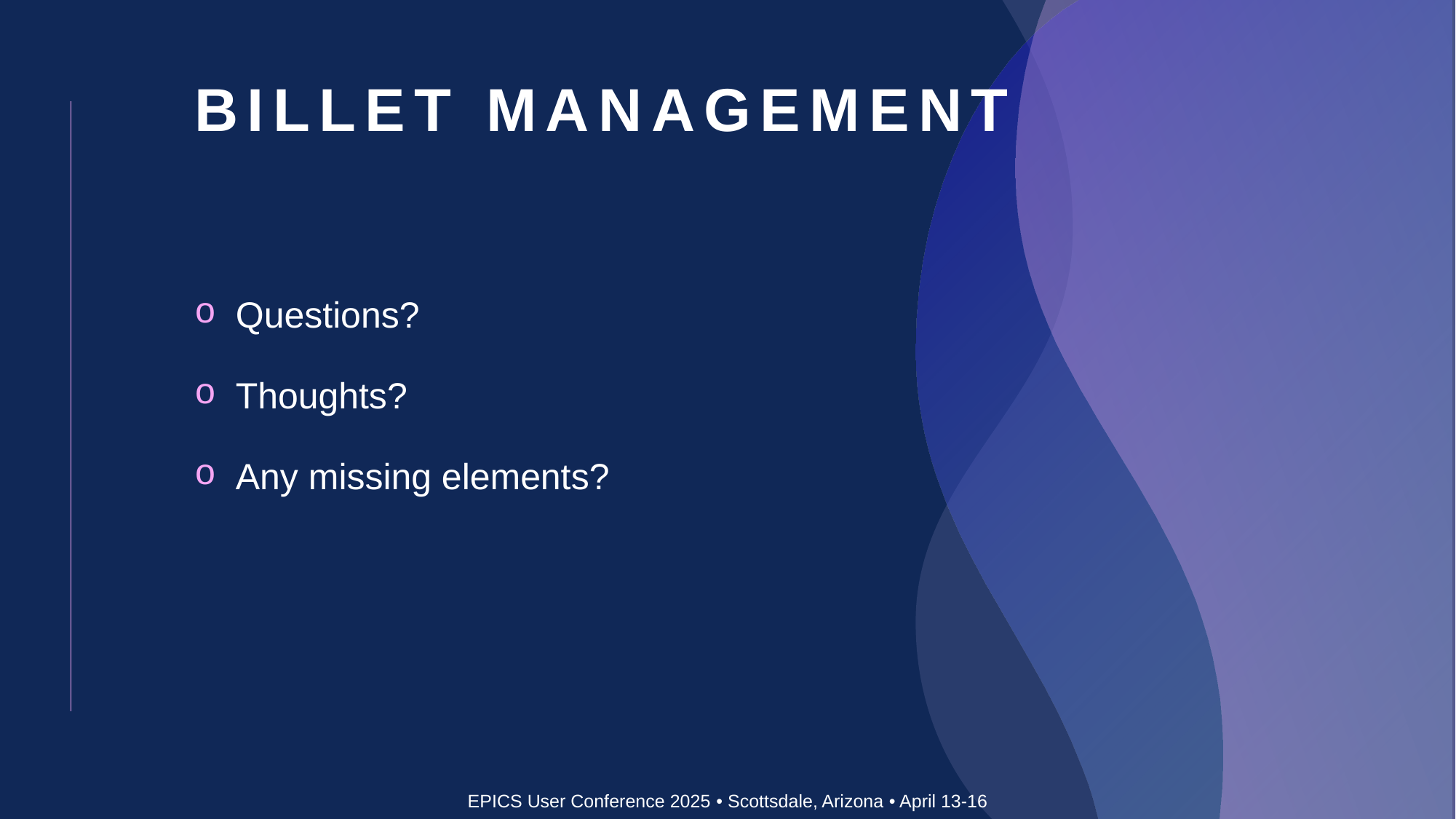

# Billet Management
Questions?
Thoughts?
Any missing elements?